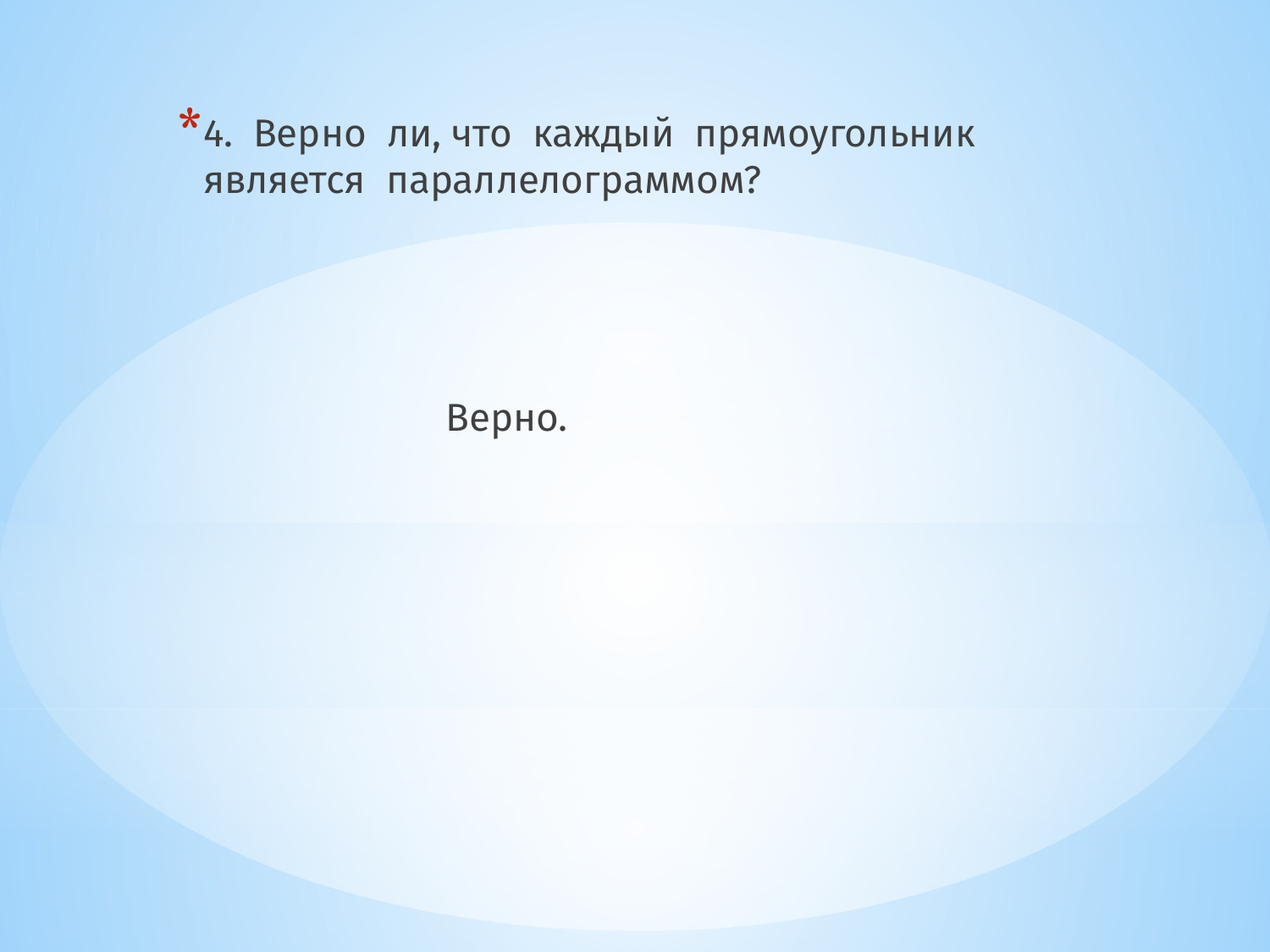

4.  Верно  ли, что  каждый  прямоугольник  является  параллелограммом?

                           Верно.